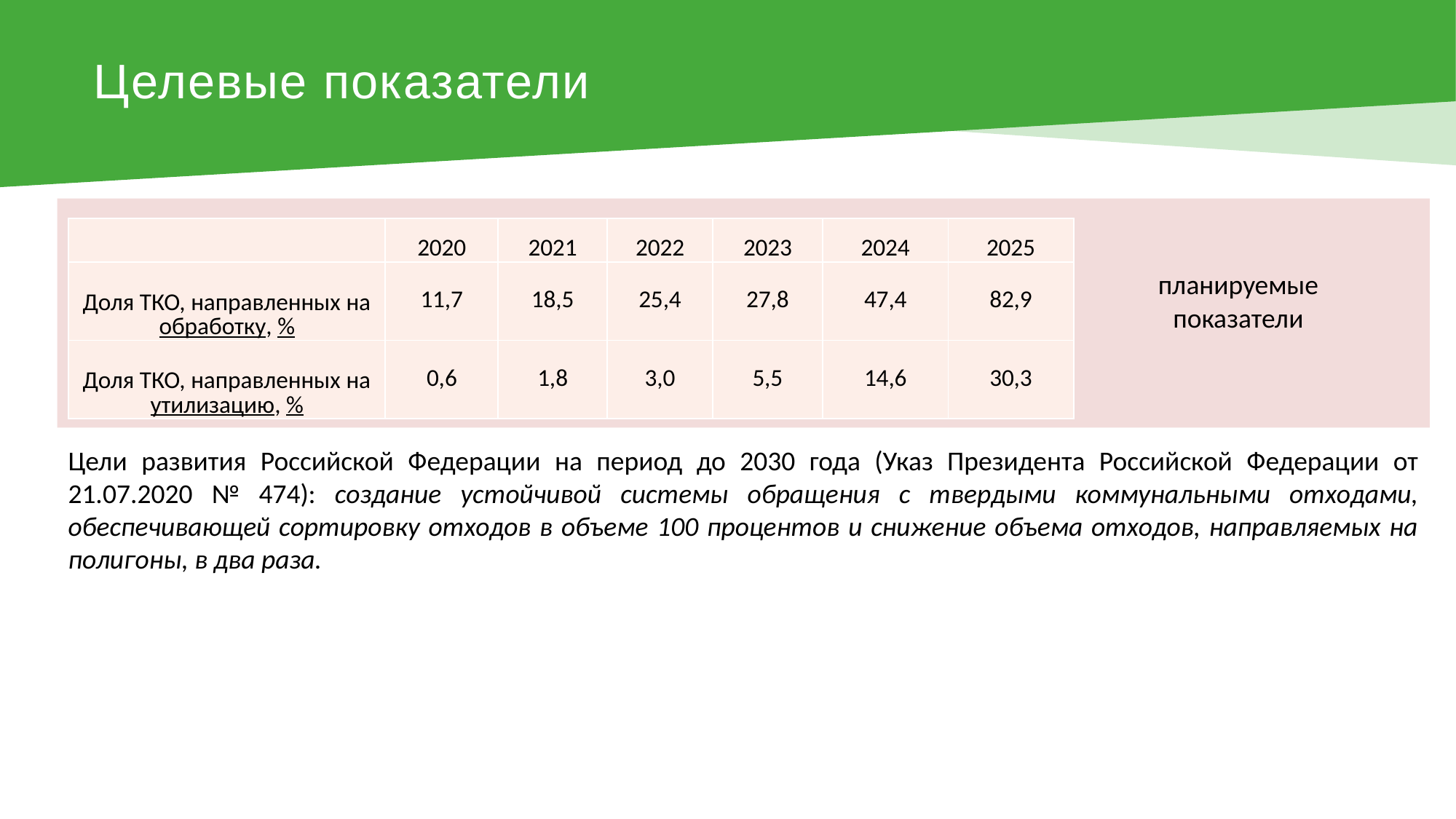

Целевые показатели

|  | 2020 | 2021 | 2022 | 2023 | 2024 | 2025 |
| --- | --- | --- | --- | --- | --- | --- |
| Доля ТКО, направленных на обработку, % | 11,7 | 18,5 | 25,4 | 27,8 | 47,4 | 82,9 |
| Доля ТКО, направленных на утилизацию, % | 0,6 | 1,8 | 3,0 | 5,5 | 14,6 | 30,3 |
планируемые
показатели
Цели развития Российской Федерации на период до 2030 года (Указ Президента Российской Федерации от 21.07.2020 № 474): создание устойчивой системы обращения с твердыми коммунальными отходами, обеспечивающей сортировку отходов в объеме 100 процентов и снижение объема отходов, направляемых на полигоны, в два раза.